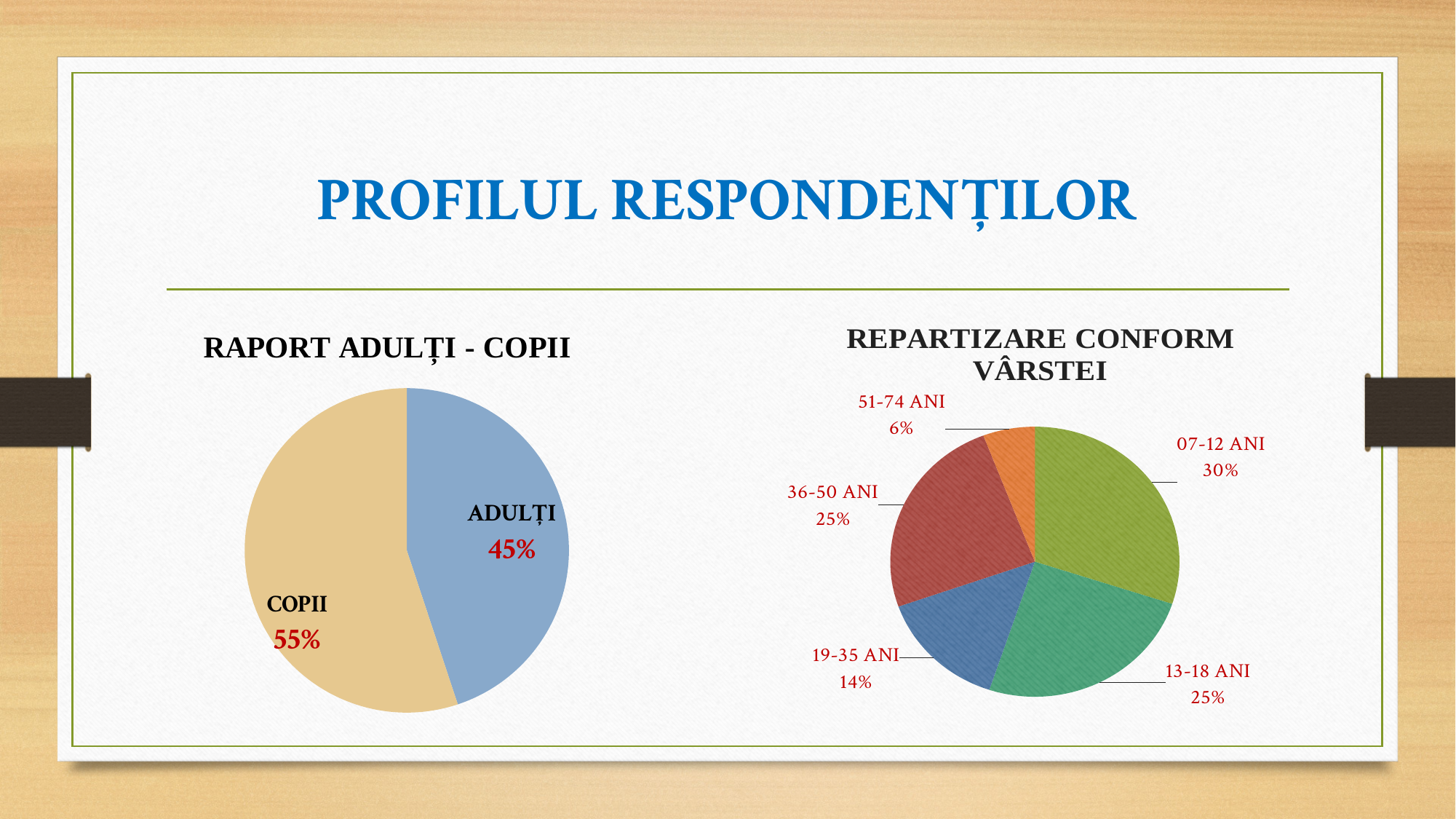

# PROFILUL RESPONDENȚILOR

### Chart: REPARTIZARE CONFORM VÂRSTEI

| Category | respondenți |
|---|---|
| 07-12 ANI | 87955.0 |
| 13-18 ANI | 73274.0 |
| 19-35 ANI | 42448.0 |
| 36-50 ANI | 71954.0 |
| 51-74 ANI | 16960.0 |

### Chart: RAPORT ADULȚI - COPII

| Category | PROFIL |
|---|---|
| ADULȚI | 131432.0 |
| ELEVI | 161261.0 |